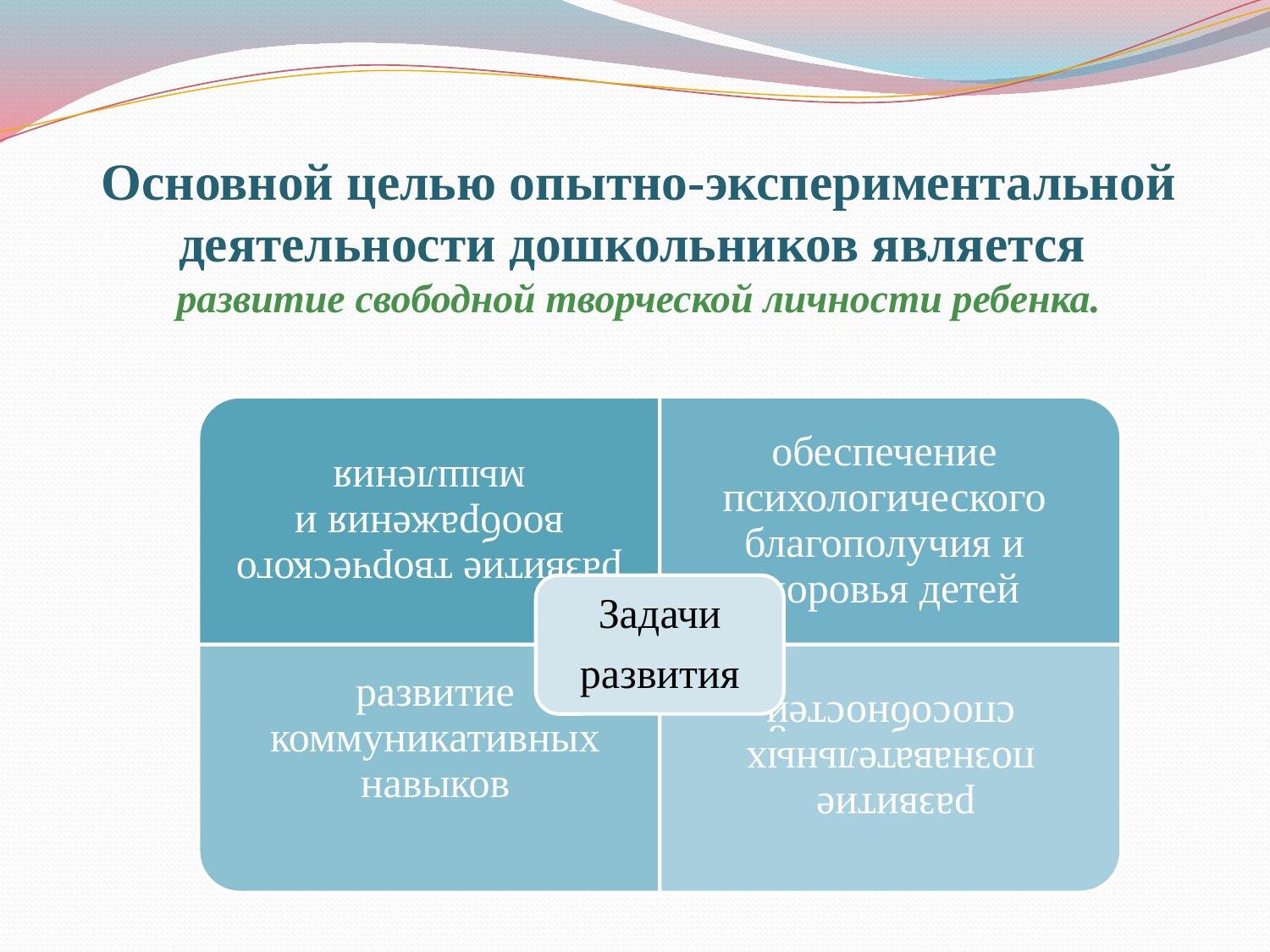

# Основной целью опытно-экспериментальной деятельности дошкольников является развитие свободной творческой личности ребенка.
развитие творческого воображения и мышления
обеспечение психологического благополучия и здоровья детей
развитие коммуникативных навыков

развитие  познавательных способностей
Задачи
развития